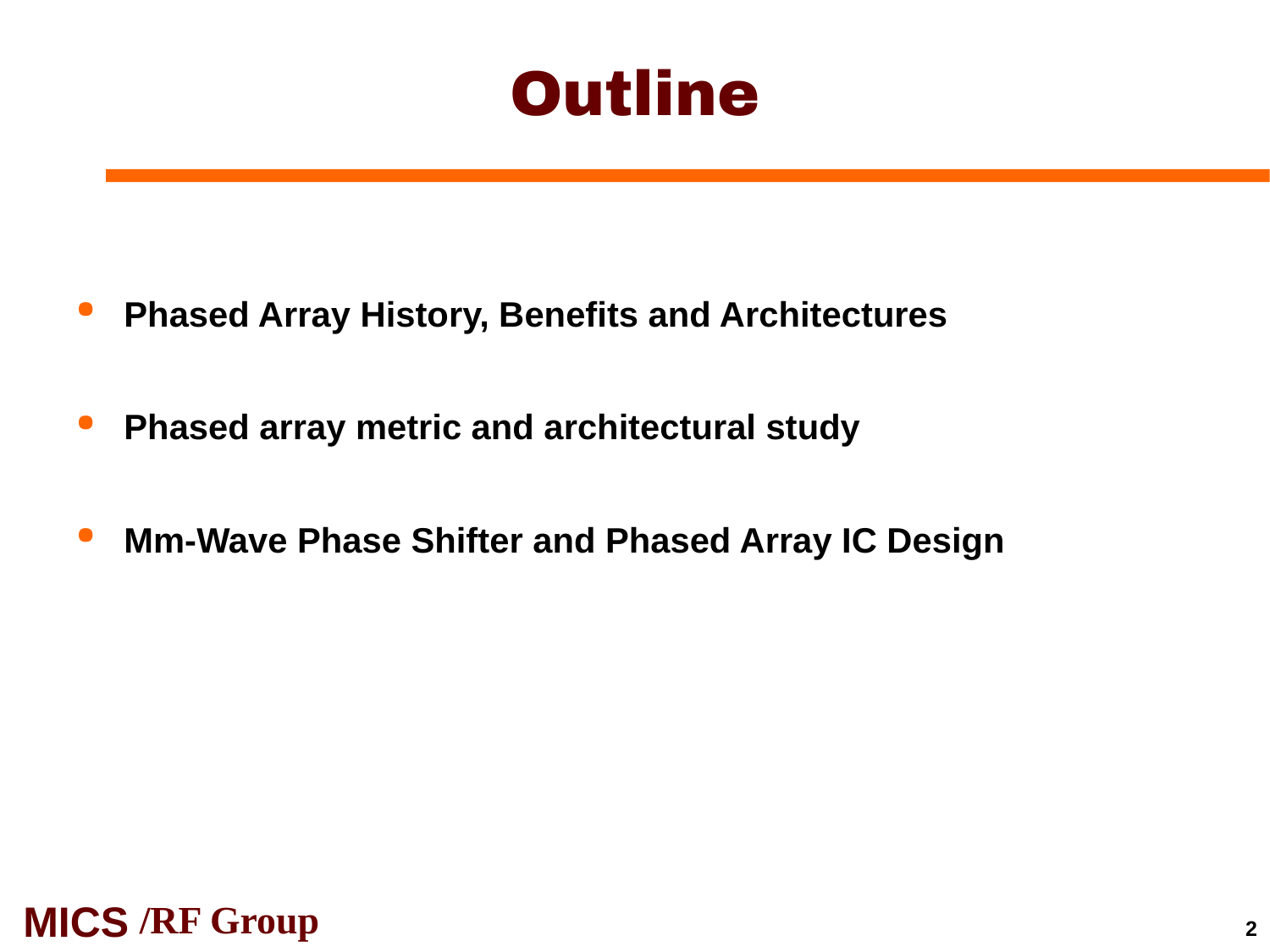

# Outline
Phased Array History, Benefits and Architectures
Phased array metric and architectural study
Mm-Wave Phase Shifter and Phased Array IC Design
/RF Group
2